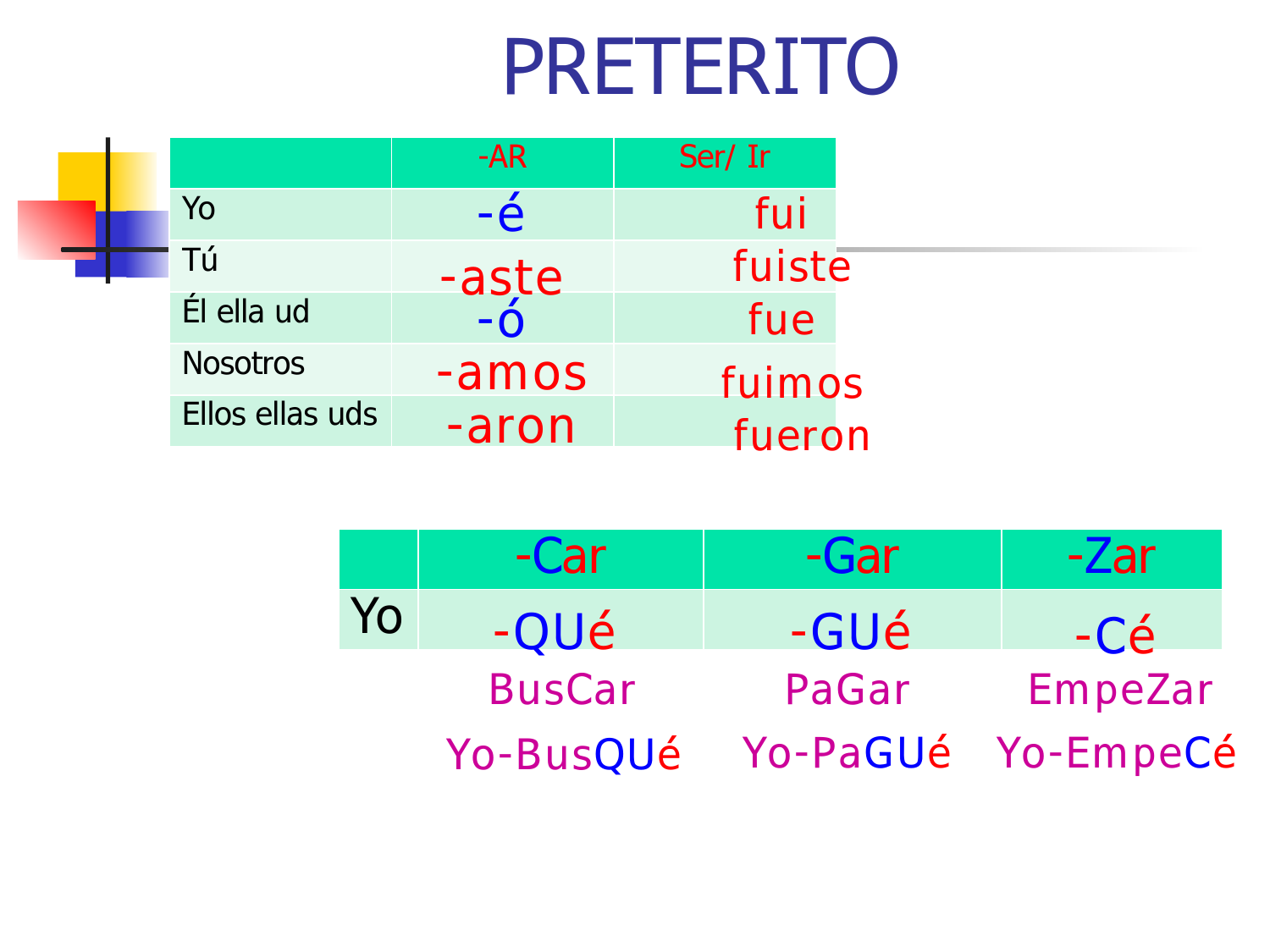

# PRETERITO
|  | -AR | Ser/ Ir |
| --- | --- | --- |
| Yo |  |  |
| Tú |  |  |
| Él ella ud |  |  |
| Nosotros |  |  |
| Ellos ellas uds |  |  |
-é
	fui
	fuiste
-aste
-ó
	fue
-amos
	fuimos
-aron
	fueron
|  | -Car | -Gar | -Zar |
| --- | --- | --- | --- |
| Yo |  |  |  |
-QUé
-GUé
-Cé
BusCar
PaGar
EmpeZar
Yo-PaGUé
Yo-EmpeCé
Yo-BusQUé